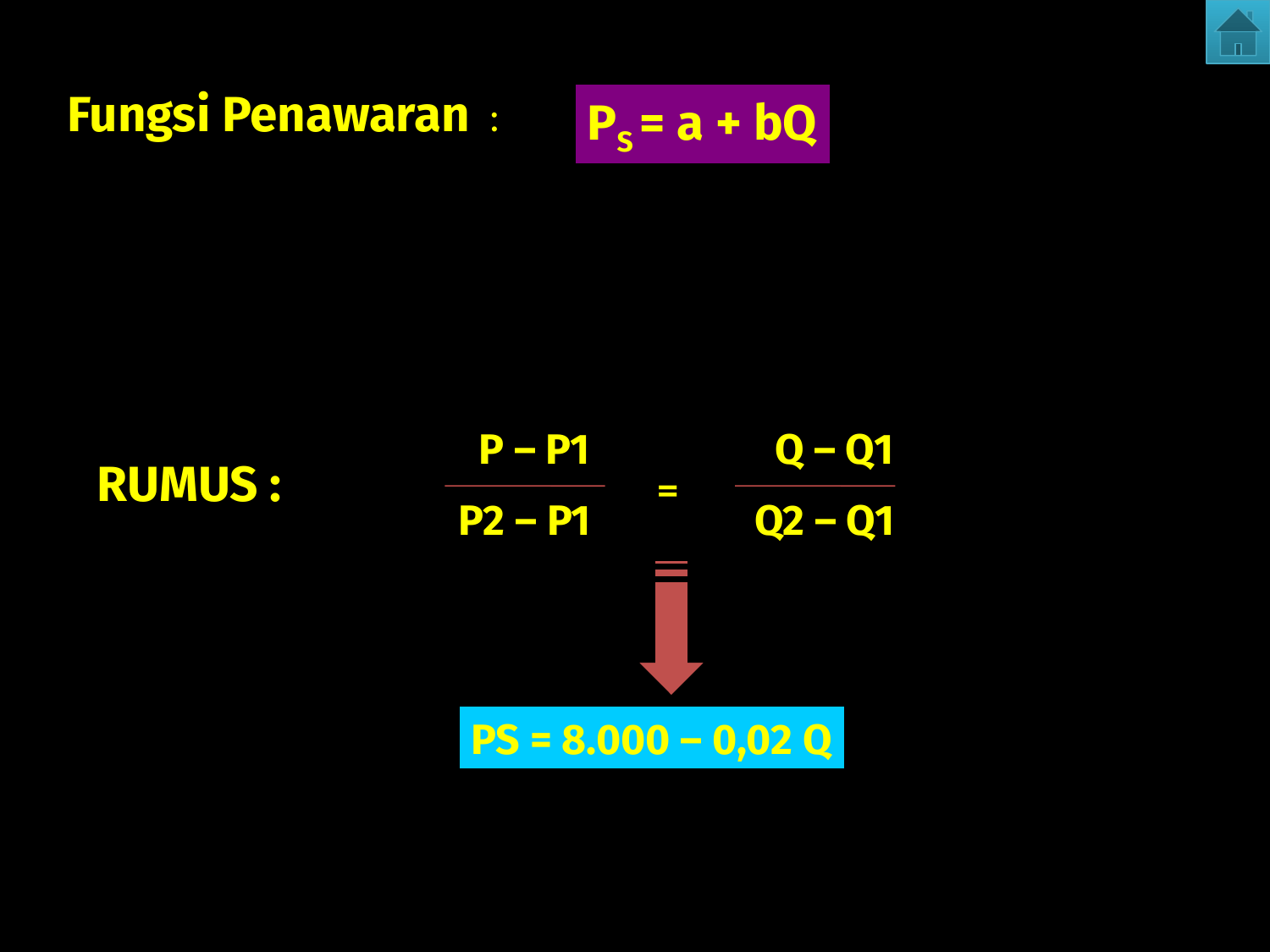

Fungsi Penawaran  :
PS = a + bQ
  P – P1
P2 – P1
  Q – Q1
Q2 – Q1
RUMUS :
=

PS = 8.000 – 0,02 Q